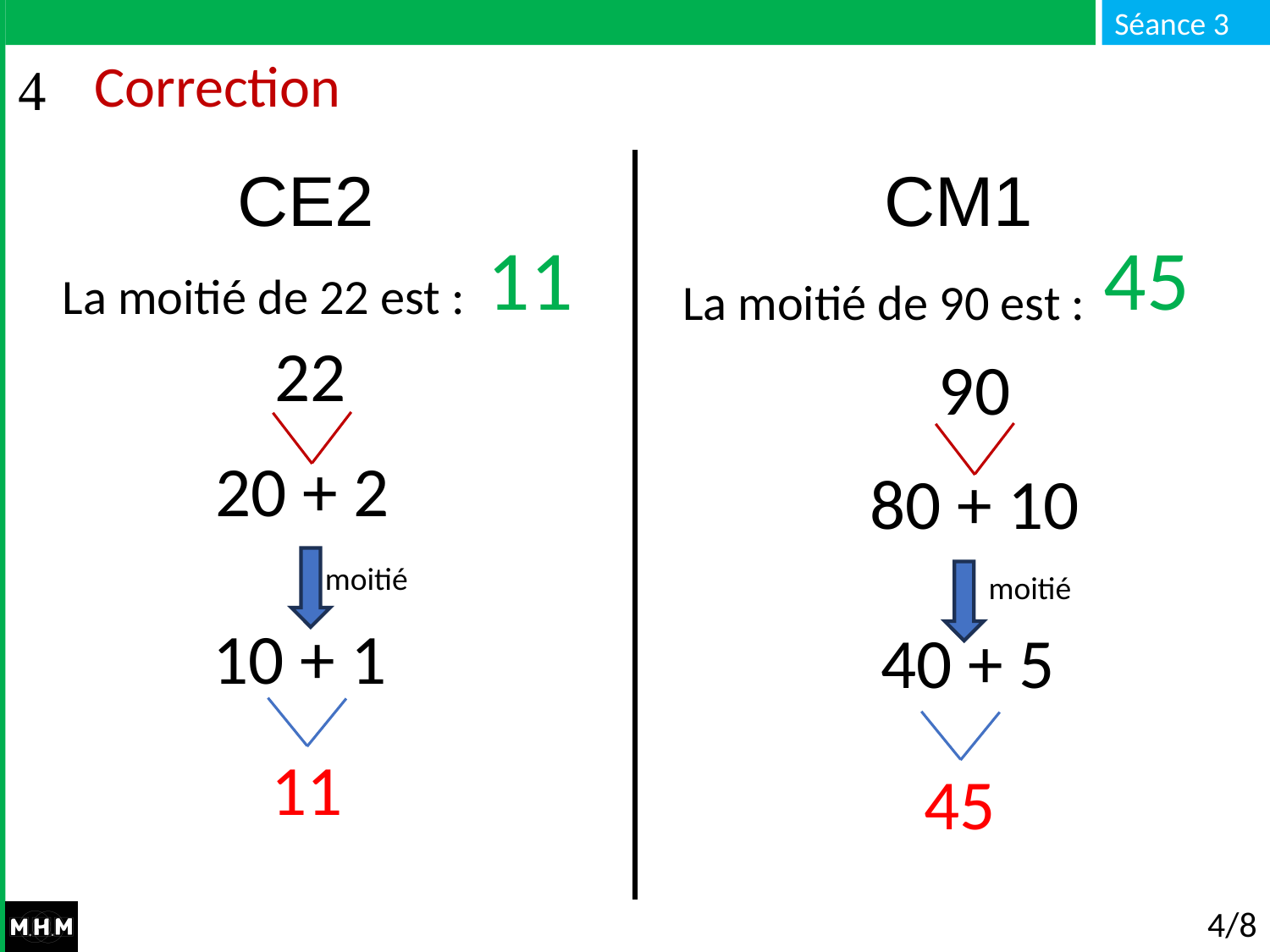

# Correction
CE2                          CM1

La moitié de 22 est :

La moitié de 90 est :

11
45
22
90
20 + 2
80 + 10

moitié

moitié
10 + 1
40 + 5
11
45
4/8